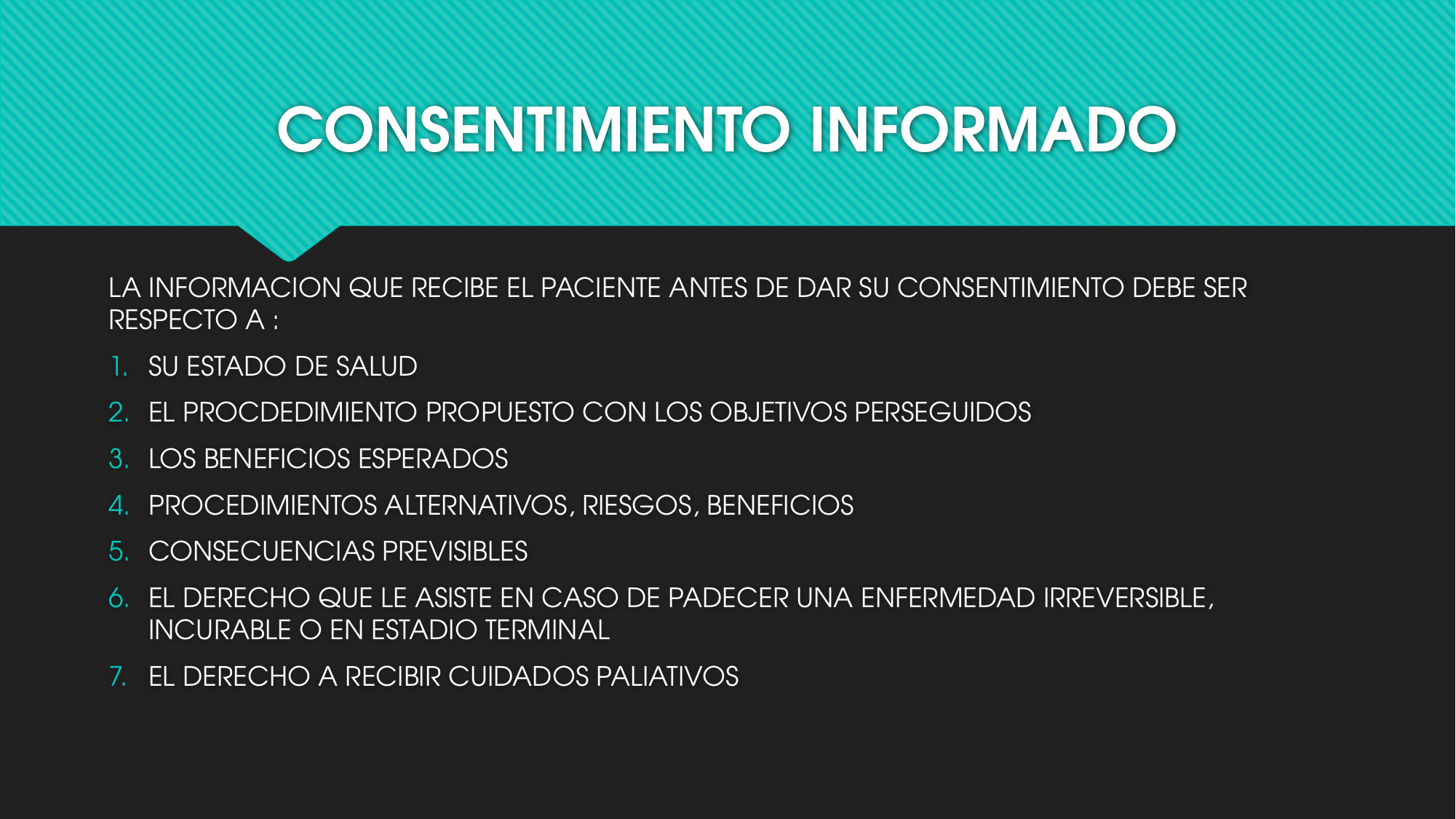

# CONSENTIMIENTO INFORMADO
LA INFORMACION QUE RECIBE EL PACIENTE ANTES DE DAR SU CONSENTIMIENTO DEBE SER RESPECTO A :
SU ESTADO DE SALUD
EL PROCDEDIMIENTO PROPUESTO CON LOS OBJETIVOS PERSEGUIDOS
LOS BENEFICIOS ESPERADOS
PROCEDIMIENTOS ALTERNATIVOS, RIESGOS, BENEFICIOS
CONSECUENCIAS PREVISIBLES
EL DERECHO QUE LE ASISTE EN CASO DE PADECER UNA ENFERMEDAD IRREVERSIBLE, INCURABLE O EN ESTADIO TERMINAL
EL DERECHO A RECIBIR CUIDADOS PALIATIVOS